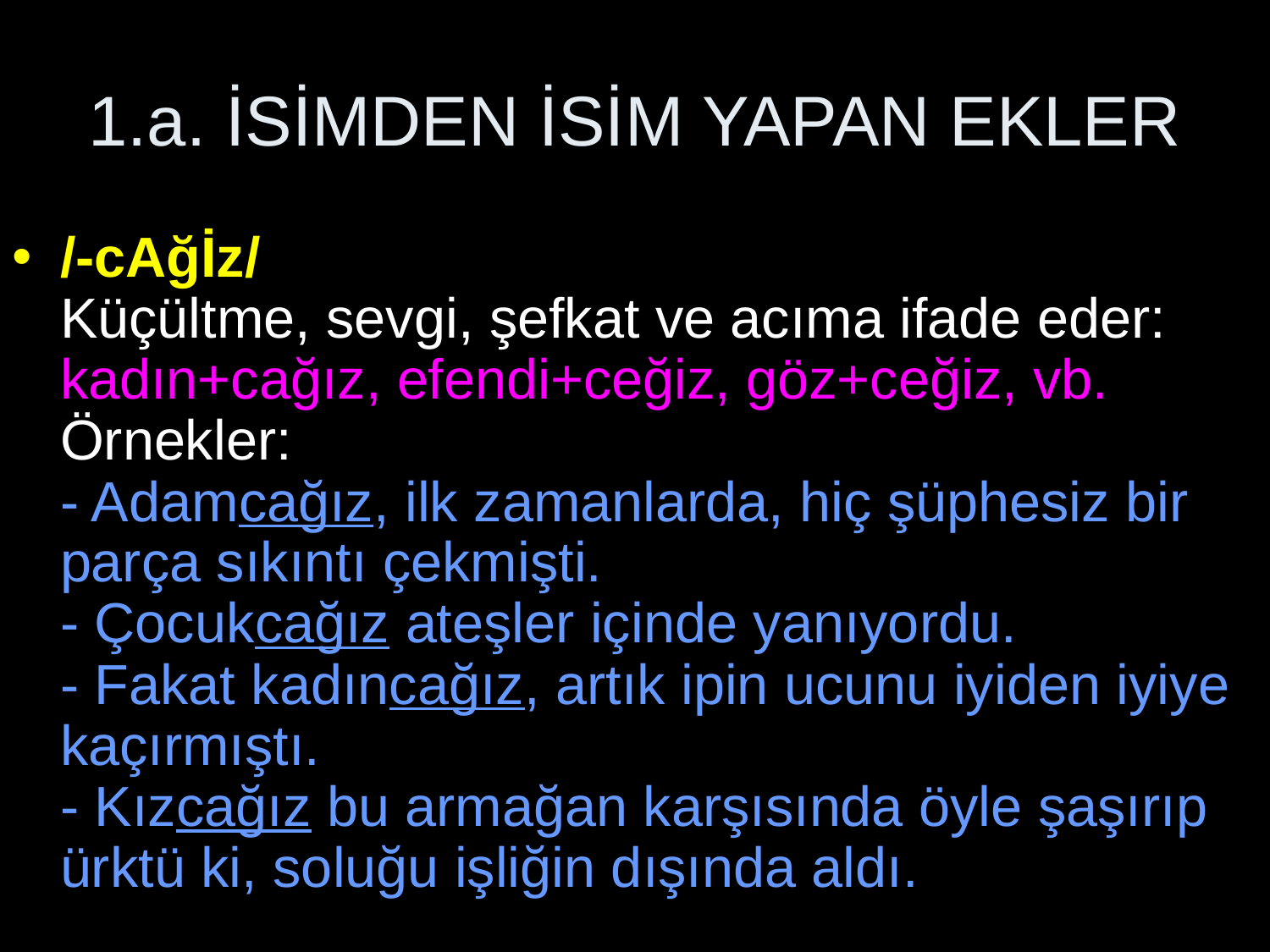

# 1.a. İSİMDEN İSİM YAPAN EKLER
/-cAğİz/
Küçültme, sevgi, şefkat ve acıma ifade eder:
kadın+cağız, efendi+ceğiz, göz+ceğiz, vb.
Örnekler:
- Adamcağız, ilk zamanlarda, hiç şüphesiz bir parça sıkıntı çekmişti.
- Çocukcağız ateşler içinde yanıyordu.
- Fakat kadıncağız, artık ipin ucunu iyiden iyiye kaçırmıştı.
- Kızcağız bu armağan karşısında öyle şaşırıp ürktü ki, soluğu işliğin dışında aldı.